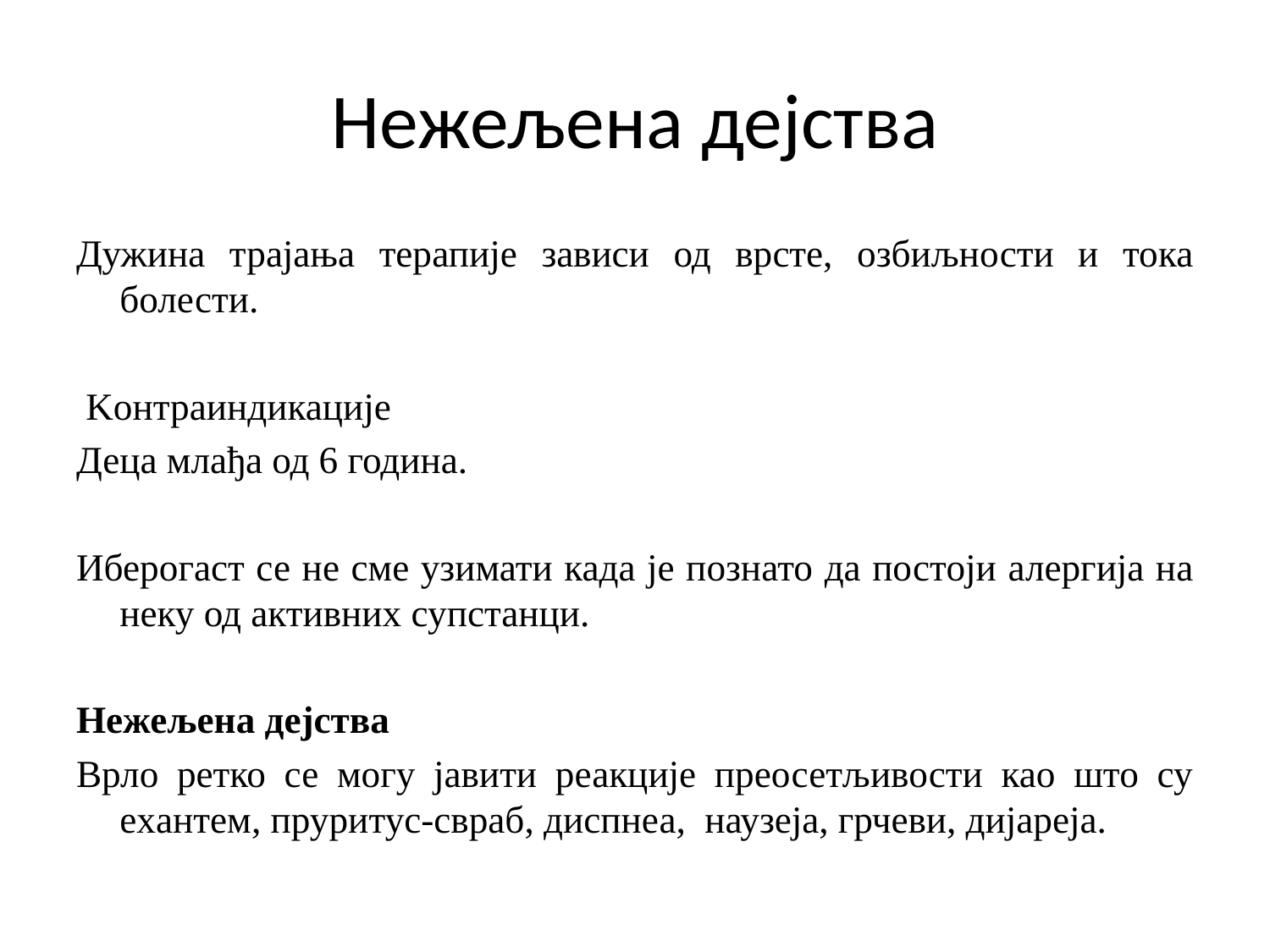

# Нежељена дејства
Дужина трајања терапије зависи од врсте, озбиљности и тока болести.

 Kонтраиндикације
Деца млађа од 6 година.

Иберогаст се не сме узимати када је познато да постоји алергија на неку од активних супстанци.

Нежељена дејства
Врло ретко се могу јавити реакције преосетљивости као што су еxантем, пруритус-свраб, диспнеа,  наузеја, грчеви, дијареја.